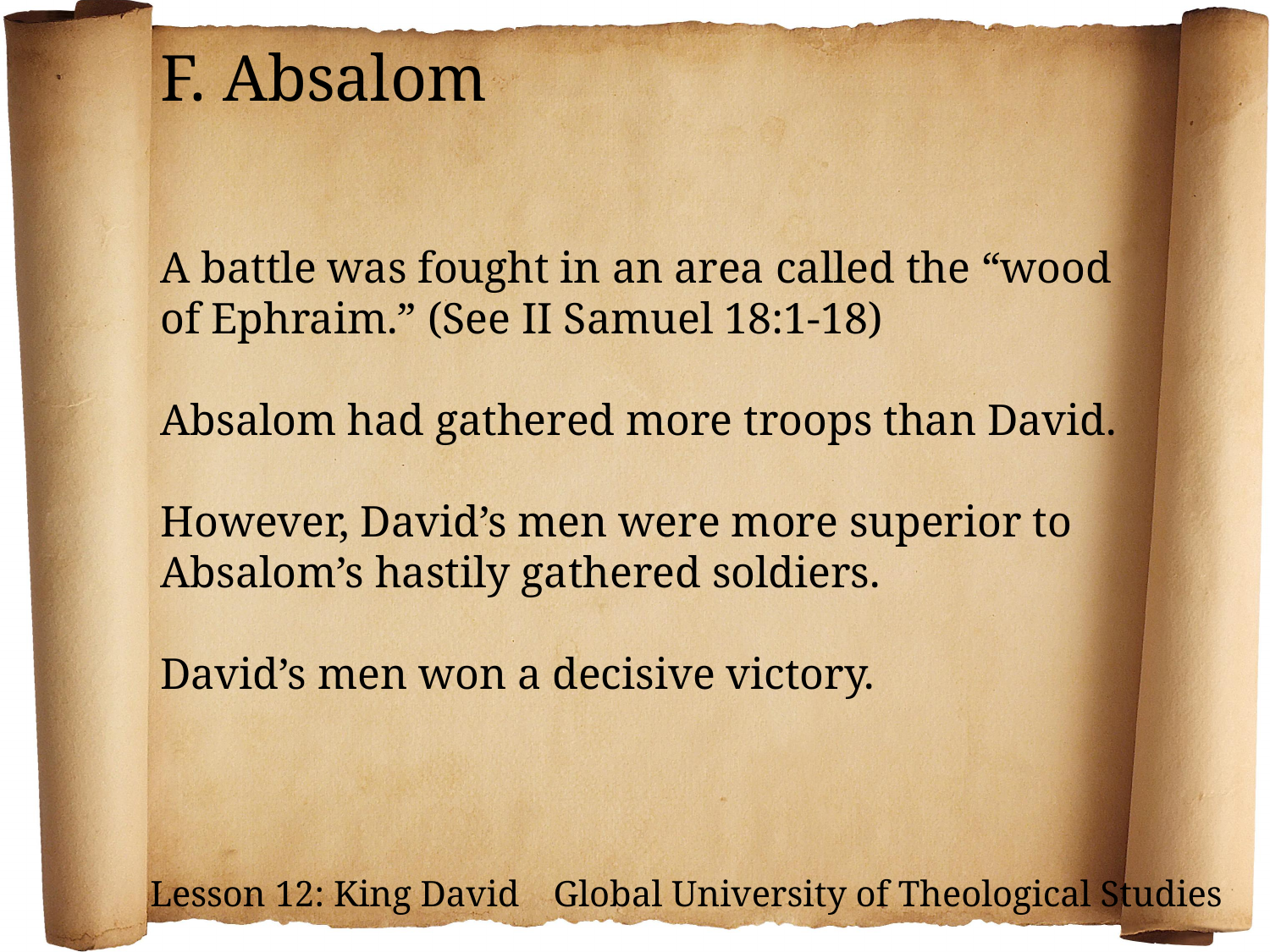

F. Absalom
A battle was fought in an area called the “wood of Ephraim.” (See II Samuel 18:1-18)

Absalom had gathered more troops than David.

However, David’s men were more superior to Absalom’s hastily gathered soldiers.

David’s men won a decisive victory.
Lesson 12: King David    Global University of Theological Studies